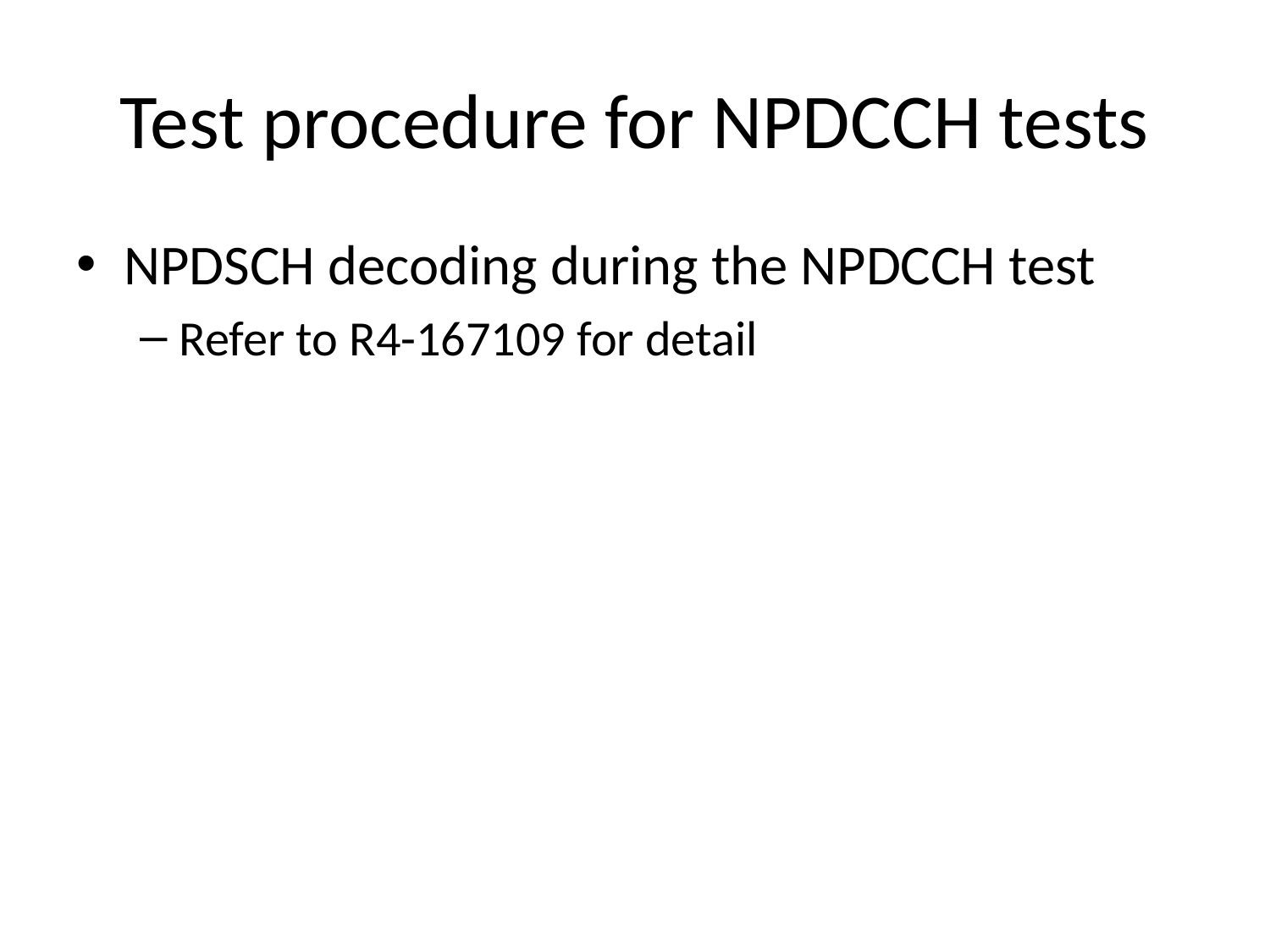

# Test procedure for NPDCCH tests
NPDSCH decoding during the NPDCCH test
Refer to R4-167109 for detail